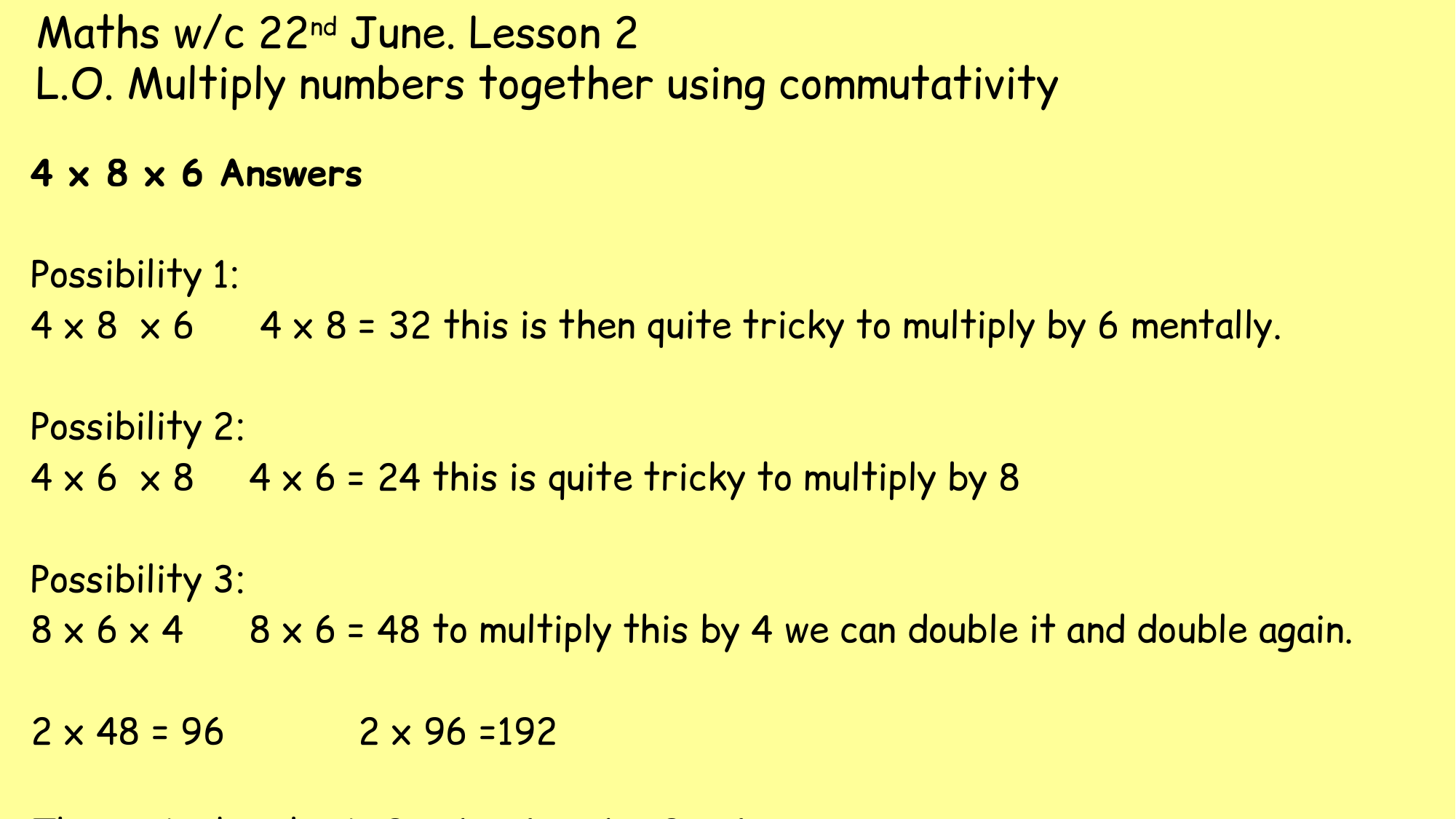

Maths w/c 22nd June. Lesson 2
L.O. Multiply numbers together using commutativity
| 4 x 8 x 6 Answers Possibility 1: 4 x 8 x 6 4 x 8 = 32 this is then quite tricky to multiply by 6 mentally. Possibility 2: 4 x 6 x 8 4 x 6 = 24 this is quite tricky to multiply by 8 Possibility 3: 8 x 6 x 4 8 x 6 = 48 to multiply this by 4 we can double it and double again. 2 x 48 = 96 2 x 96 =192 The easiest order is 8 x 6 x 4 or 6 x 8 x 4 |
| --- |
|  |